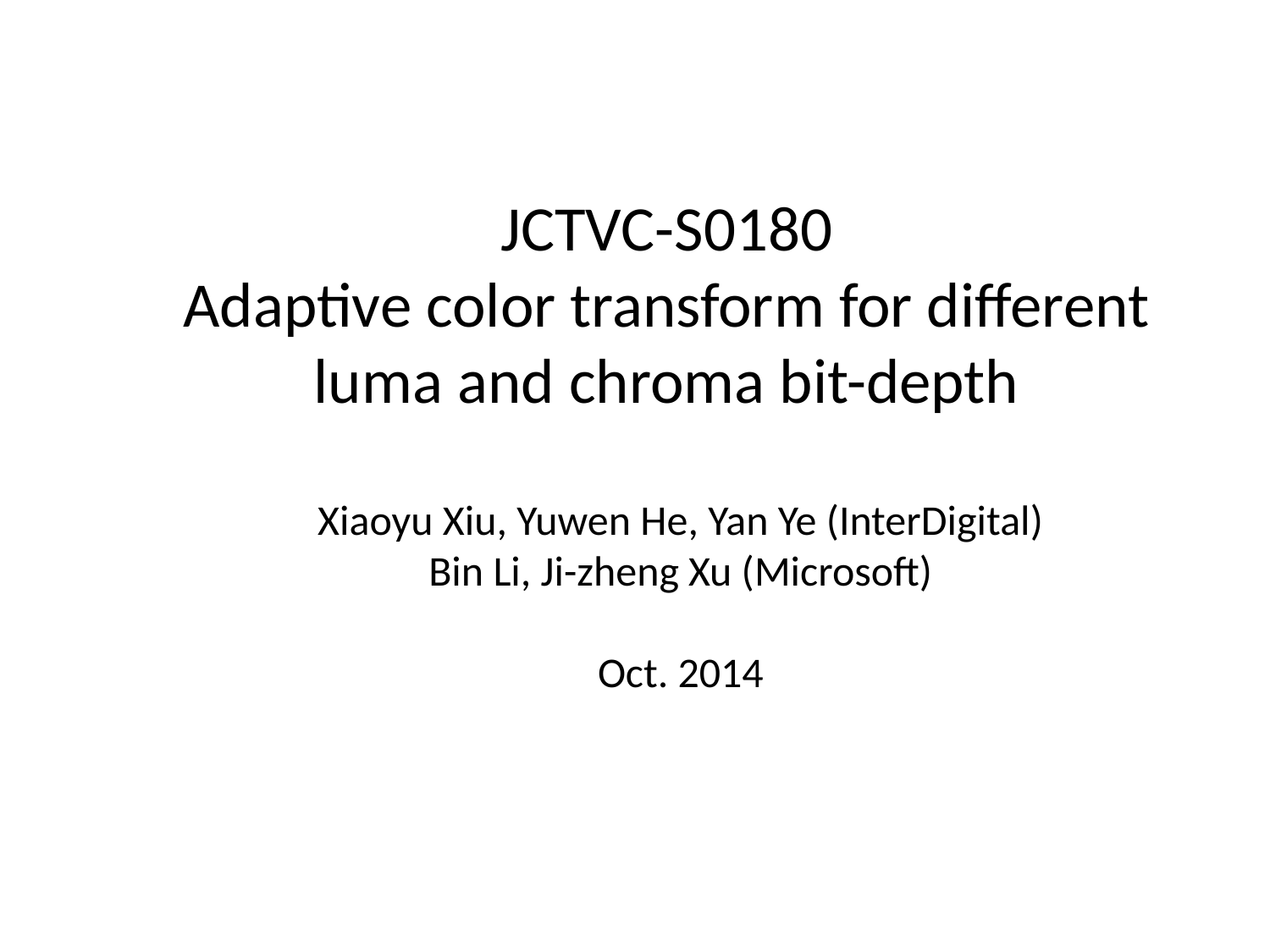

JCTVC-S0180
Adaptive color transform for different luma and chroma bit-depth
Xiaoyu Xiu, Yuwen He, Yan Ye (InterDigital)
Bin Li, Ji-zheng Xu (Microsoft)

Oct. 2014